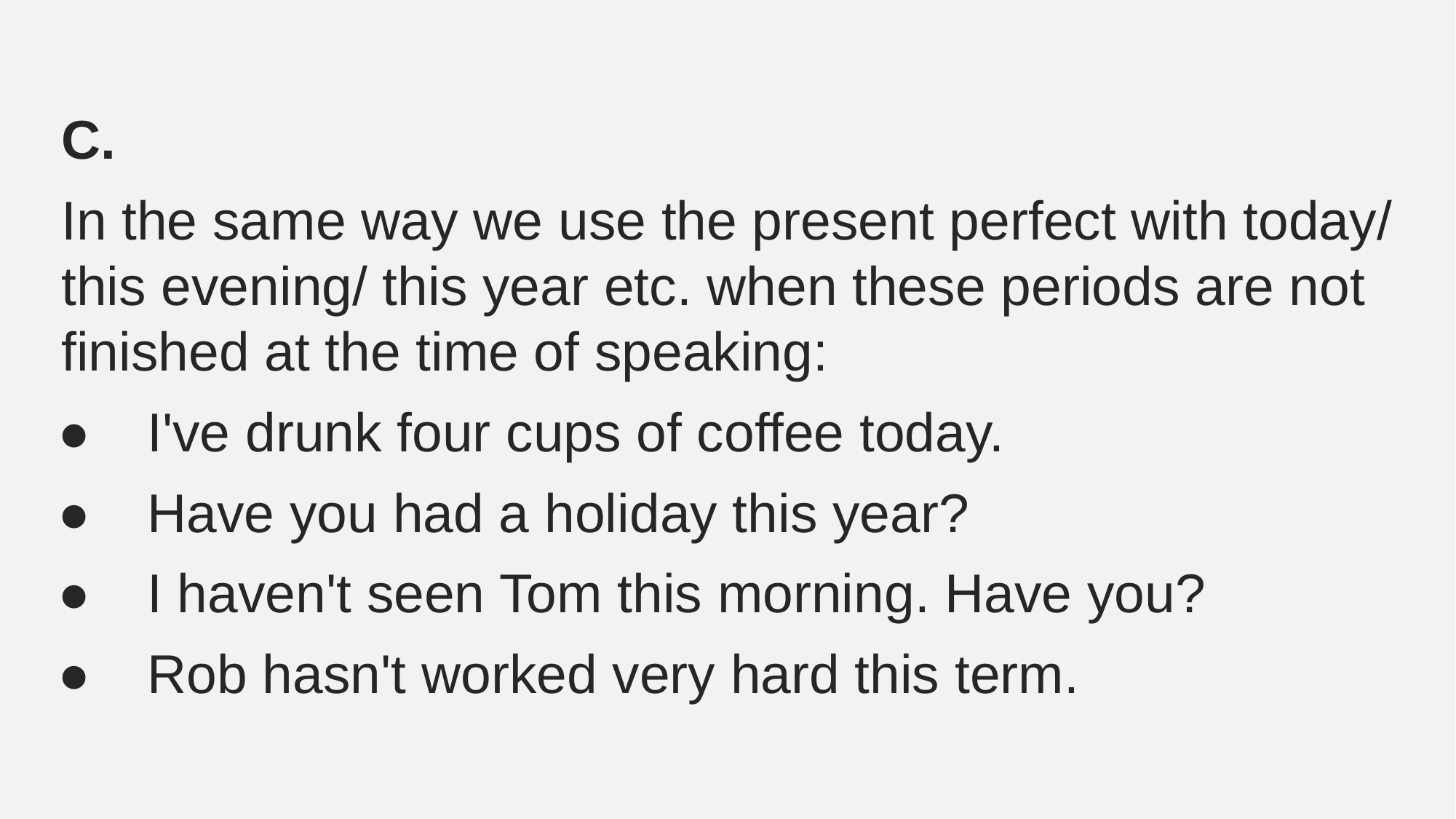

#
C.
In the same way we use the present perfect with today/ this evening/ this year etc. when these periods are not finished at the time of speaking:
⦁    I've drunk four cups of coffee today.
⦁    Have you had a holiday this year?
⦁    I haven't seen Tom this morning. Have you?
⦁    Rob hasn't worked very hard this term.